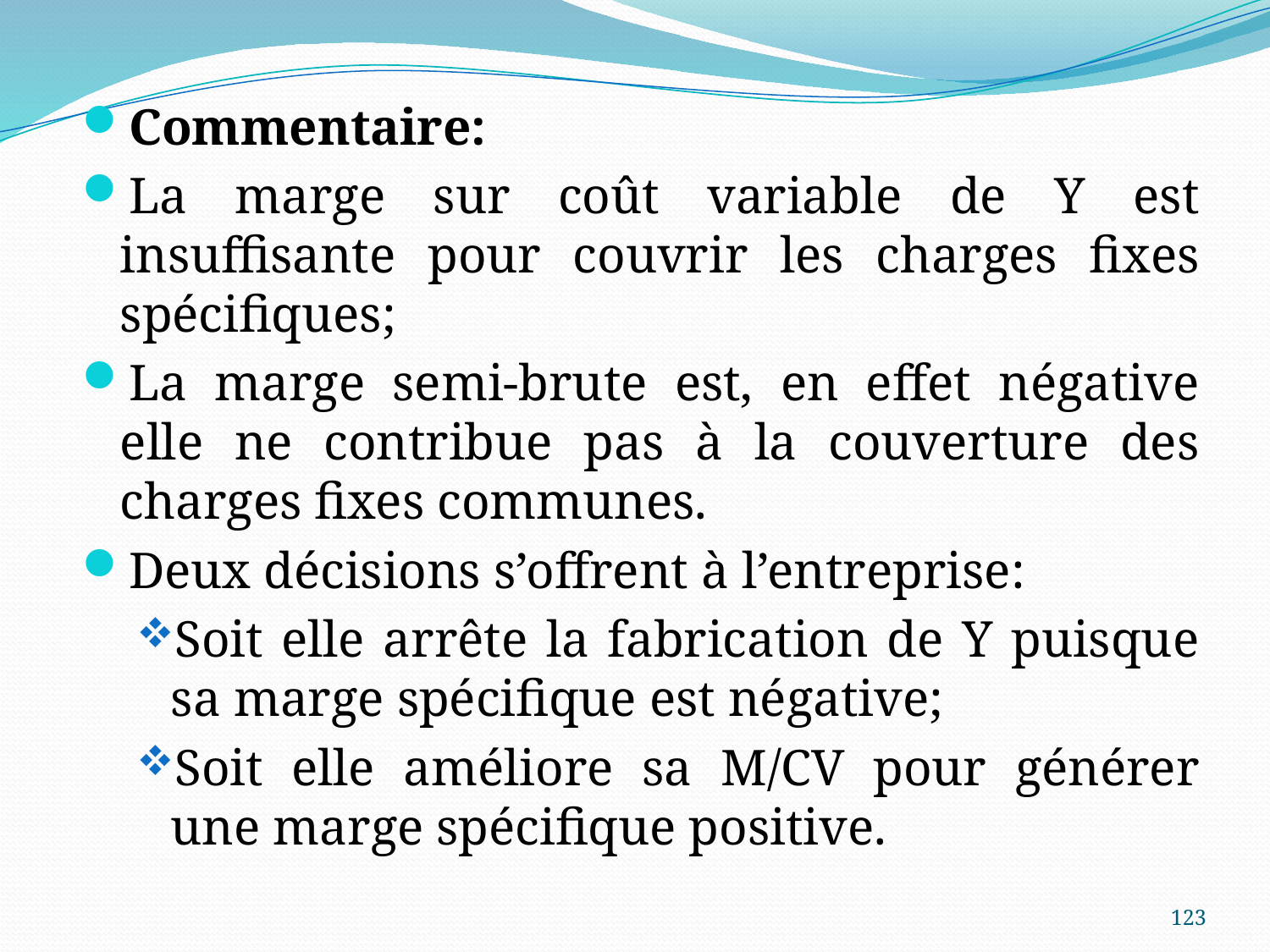

Commentaire:
La marge sur coût variable de Y est insuffisante pour couvrir les charges fixes spécifiques;
La marge semi-brute est, en effet négative elle ne contribue pas à la couverture des charges fixes communes.
Deux décisions s’offrent à l’entreprise:
Soit elle arrête la fabrication de Y puisque sa marge spécifique est négative;
Soit elle améliore sa M/CV pour générer une marge spécifique positive.

123